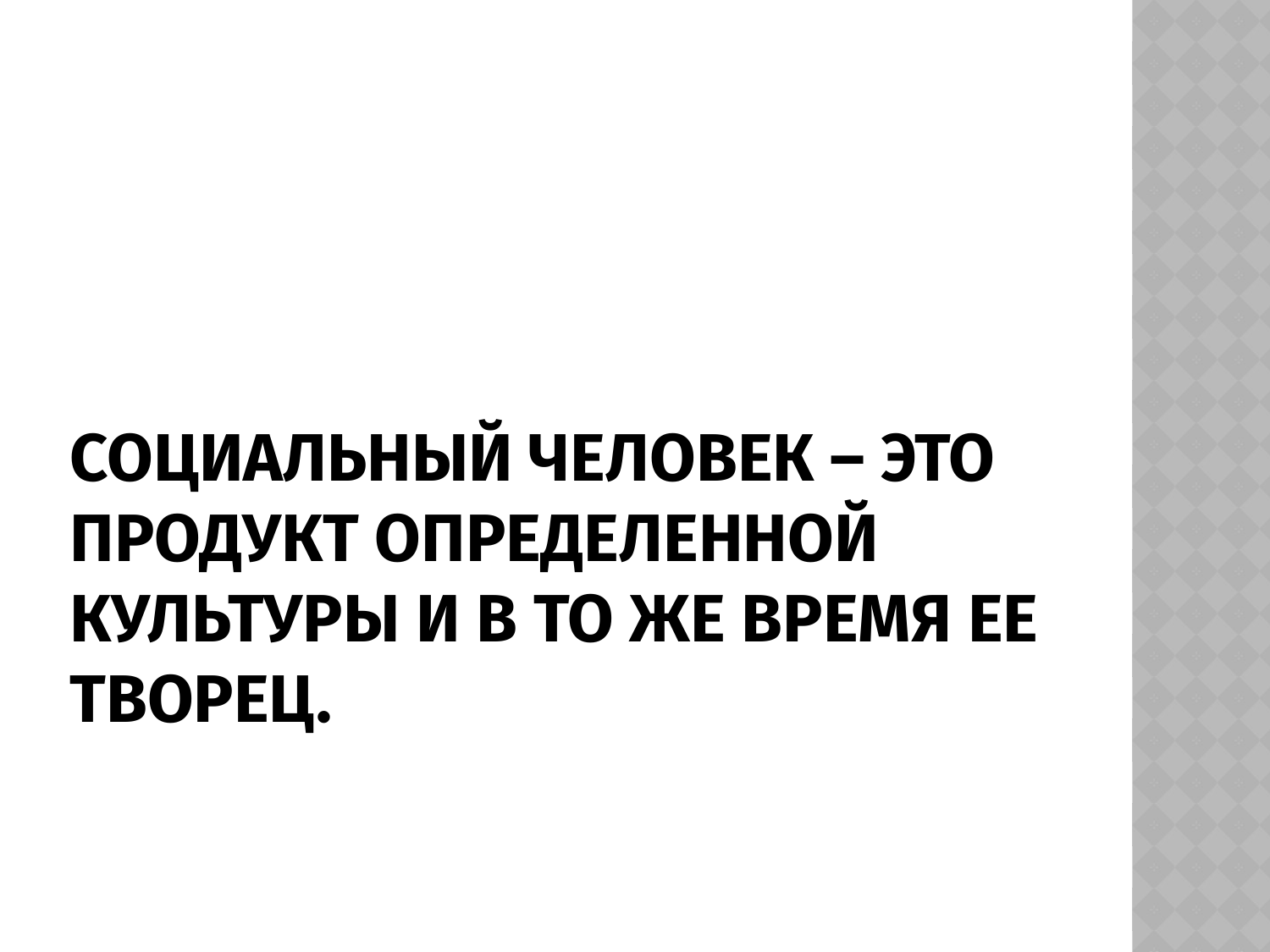

# Социальный человек – это продукт определенной культуры и в то же время ее творец.